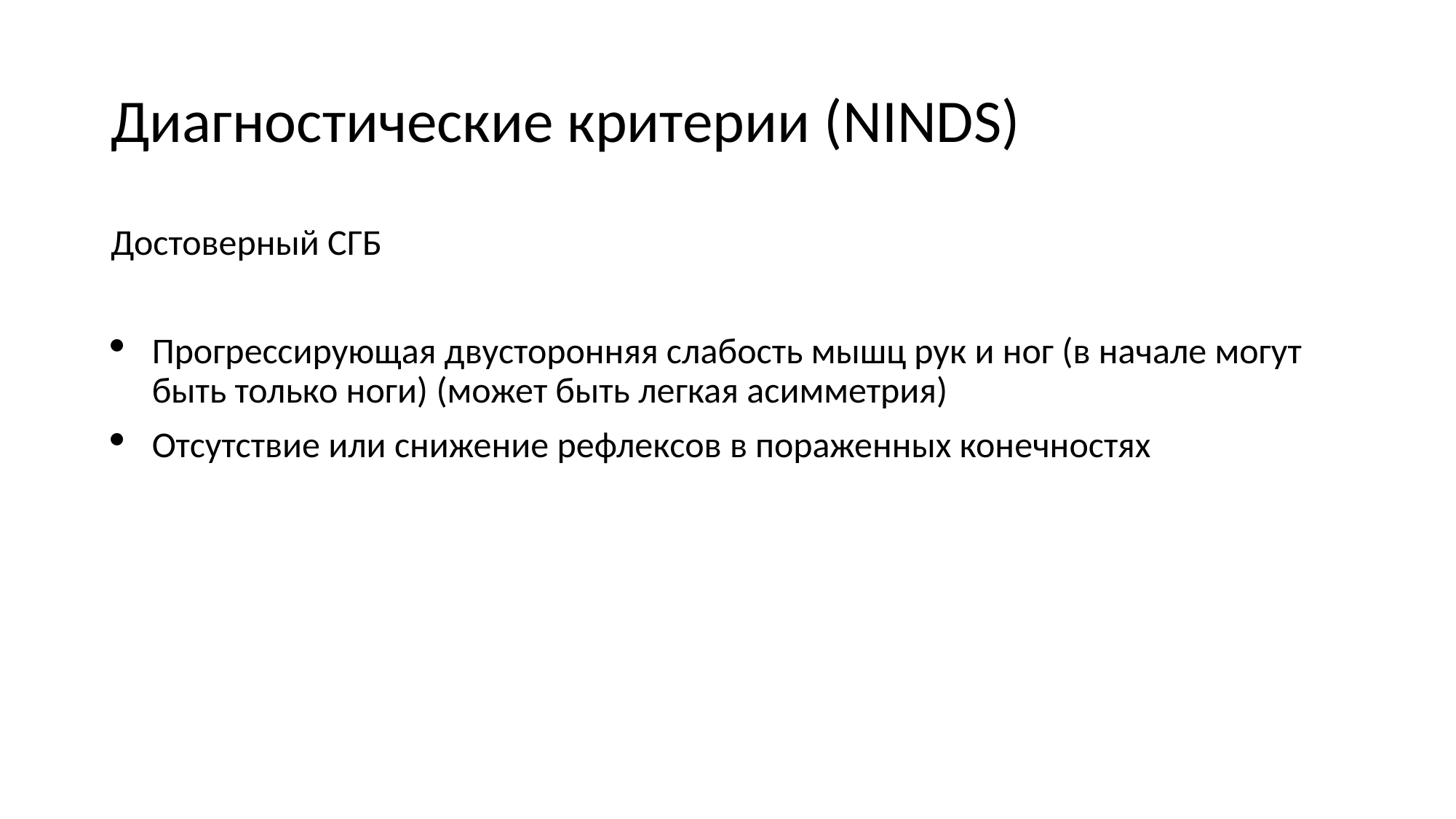

# Диагностические критерии (NINDS)
Достоверный СГБ

Прогрессирующая двусторонняя слабость мышц рук и ног (в начале могут быть только ноги) (может быть легкая асимметрия)
Отсутствие или снижение рефлексов в пораженных конечностях